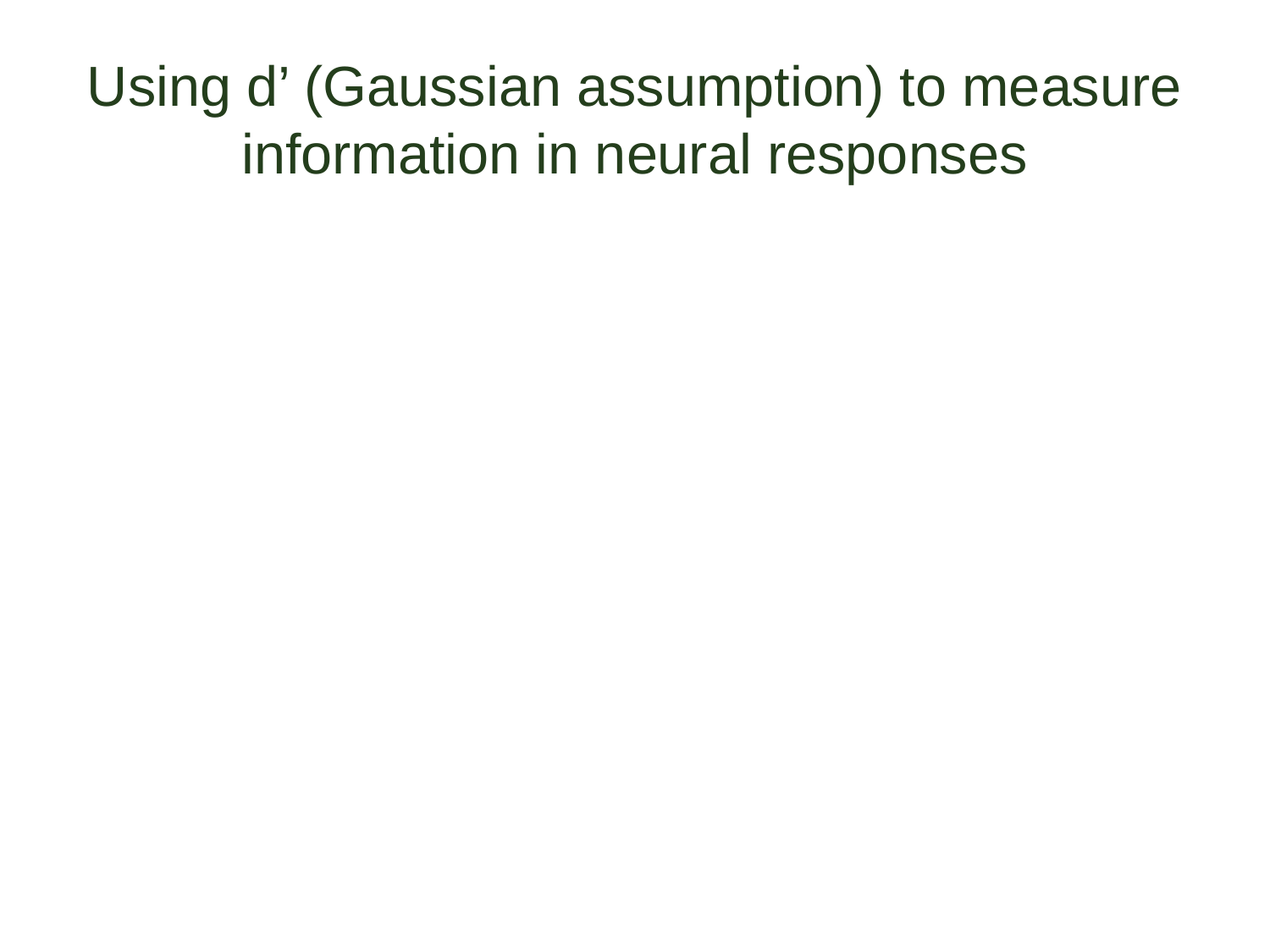

Using d’ (Gaussian assumption) to measure information in neural responses
Most theory has been done with Fisher Information – d prime is classification analog of Fisher Information
Simple analytical results -  build intuition
In pairs of neurons in the motor system, d prime provides accurate measures of information